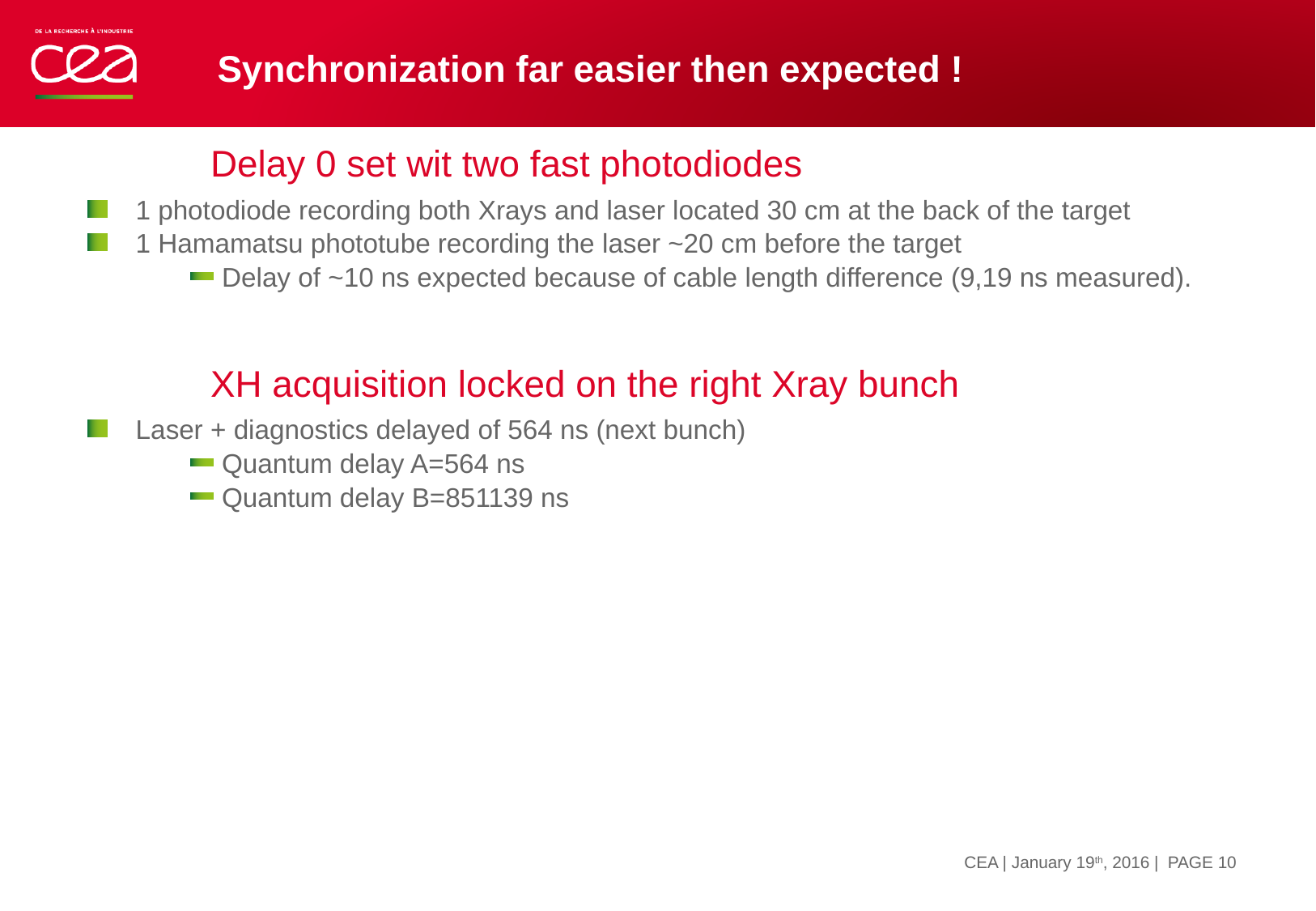

# Synchronization far easier then expected !
Delay 0 set wit two fast photodiodes
1 photodiode recording both Xrays and laser located 30 cm at the back of the target
1 Hamamatsu phototube recording the laser ~20 cm before the target
Delay of ~10 ns expected because of cable length difference (9,19 ns measured).

XH acquisition locked on the right Xray bunch
Laser + diagnostics delayed of 564 ns (next bunch)
Quantum delay A=564 ns
Quantum delay B=851139 ns

|  PAGE 10
CEA | January 19th, 2016